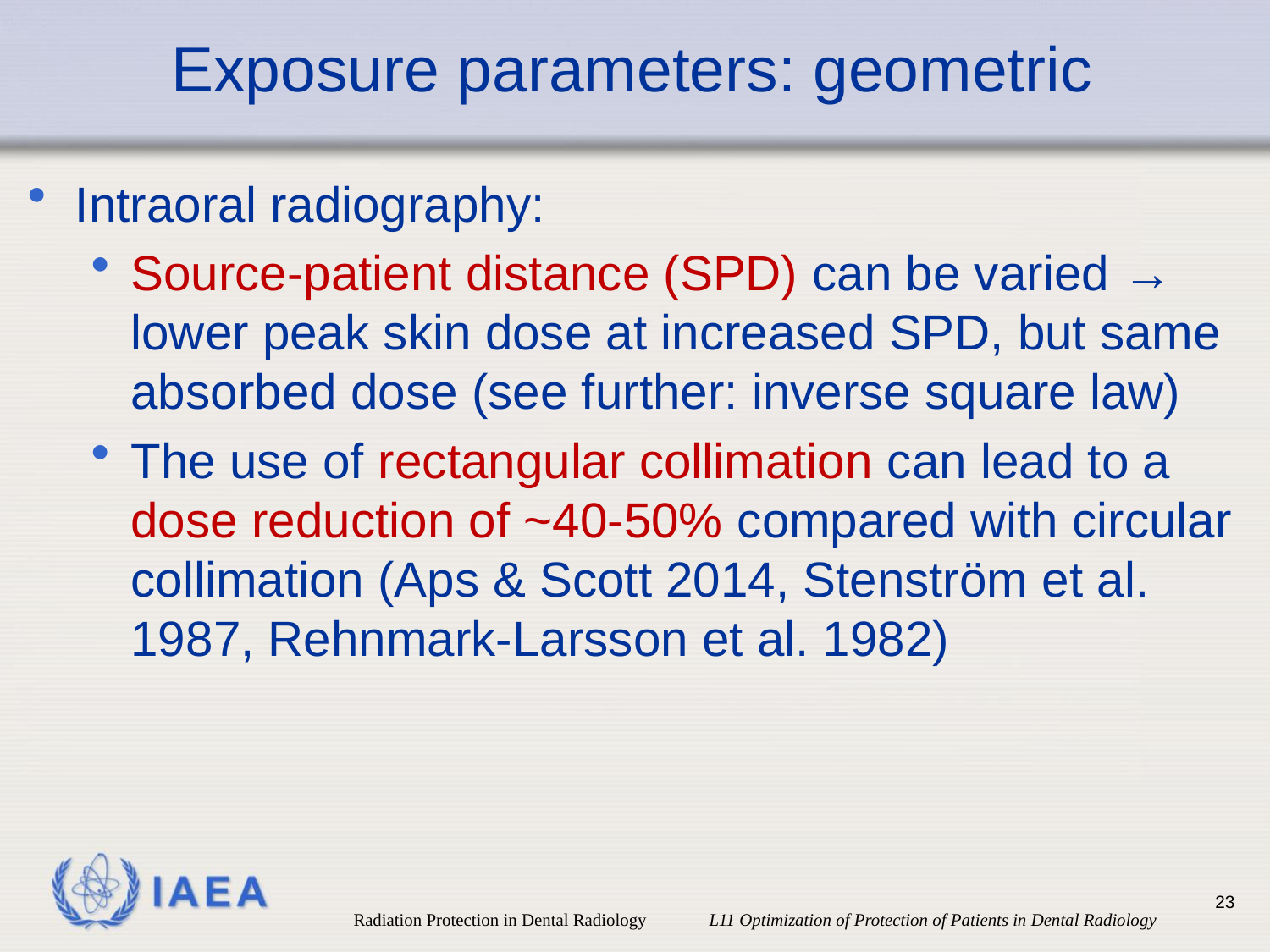

# Exposure parameters: geometric
Intraoral radiography:
Source-patient distance (SPD) can be varied → lower peak skin dose at increased SPD, but same absorbed dose (see further: inverse square law)
The use of rectangular collimation can lead to a dose reduction of ~40-50% compared with circular collimation (Aps & Scott 2014, Stenström et al. 1987, Rehnmark-Larsson et al. 1982)

23
Radiation Protection in Dental Radiology              L11 Optimization of Protection of Patients in Dental Radiology